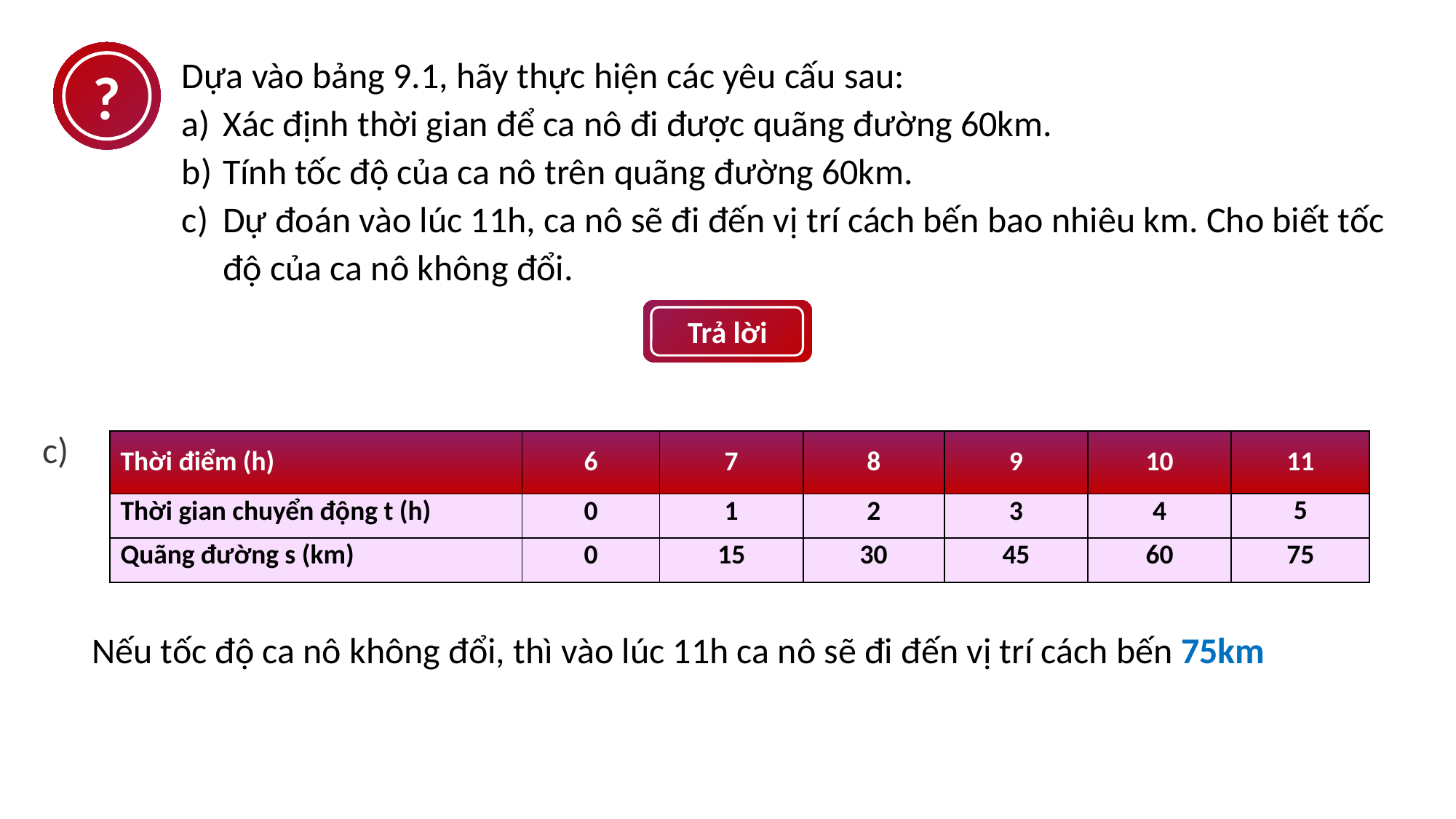

?

Dựa vào bảng 9.1, hãy thực hiện các yêu cấu sau:
Xác định thời gian để ca nô đi được quãng đường 60km.
Tính tốc độ của ca nô trên quãng đường 60km.
Dự đoán vào lúc 11h, ca nô sẽ đi đến vị trí cách bến bao nhiêu km. Cho biết tốc độ của ca nô không đổi.
Trả lời

c)
| Thời điểm (h) | 6 | 7 | 8 | 9 | 10 |
| --- | --- | --- | --- | --- | --- |
| Thời gian chuyển động t (h) | 0 | 1 | 2 | 3 | 4 |
| Quãng đường s (km) | 0 | 15 | 30 | 45 | 60 |
| 11 |
| --- |
| 5 |
| 75 |
Nếu tốc độ ca nô không đổi, thì vào lúc 11h ca nô sẽ đi đến vị trí cách bến 75km